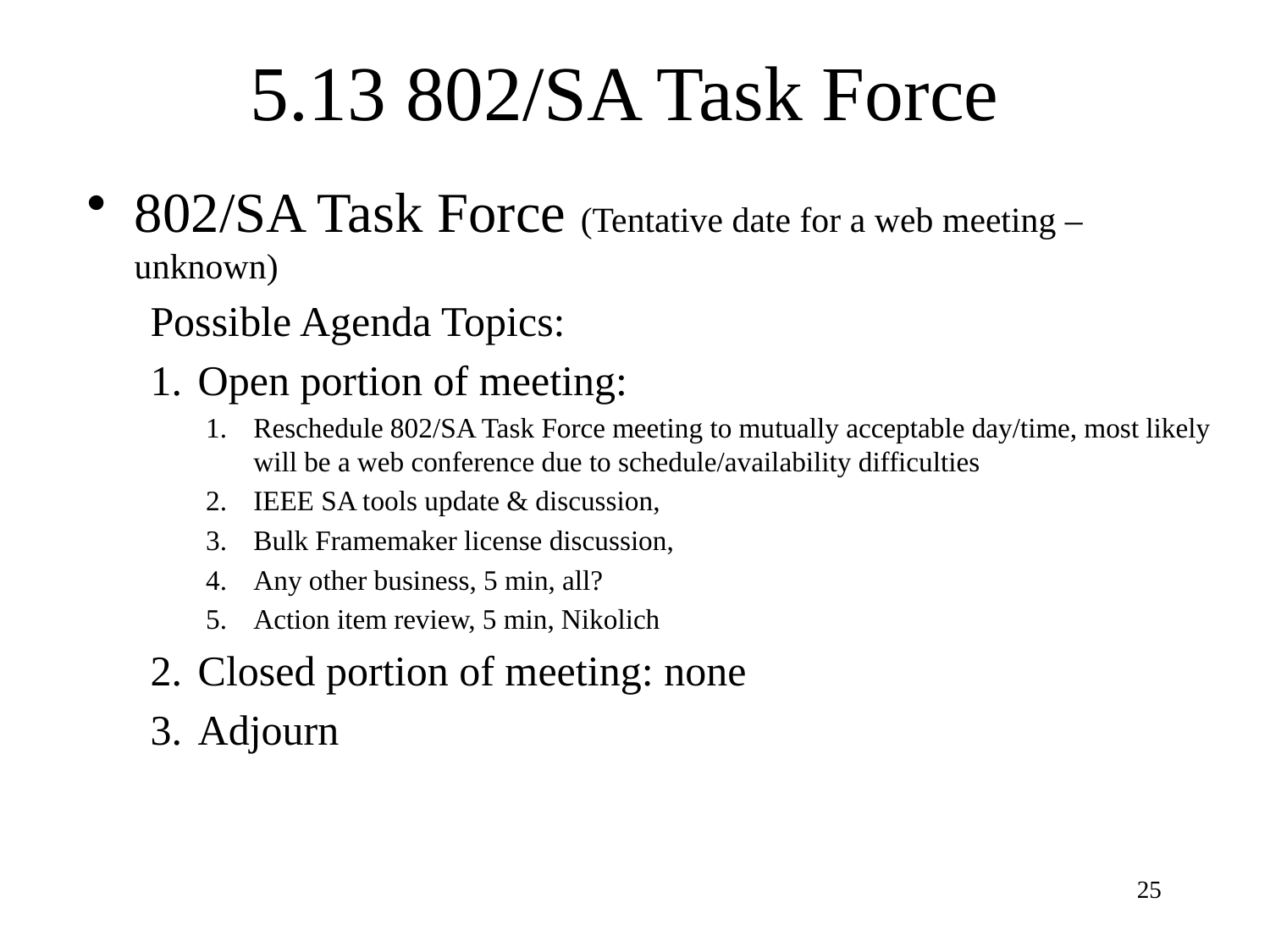

# 5.13 802/SA Task Force
802/SA Task Force (Tentative date for a web meeting – unknown)
Possible Agenda Topics:
Open portion of meeting:
Reschedule 802/SA Task Force meeting to mutually acceptable day/time, most likely will be a web conference due to schedule/availability difficulties
IEEE SA tools update & discussion,
Bulk Framemaker license discussion,
Any other business, 5 min, all?
Action item review, 5 min, Nikolich
Closed portion of meeting: none
Adjourn

25